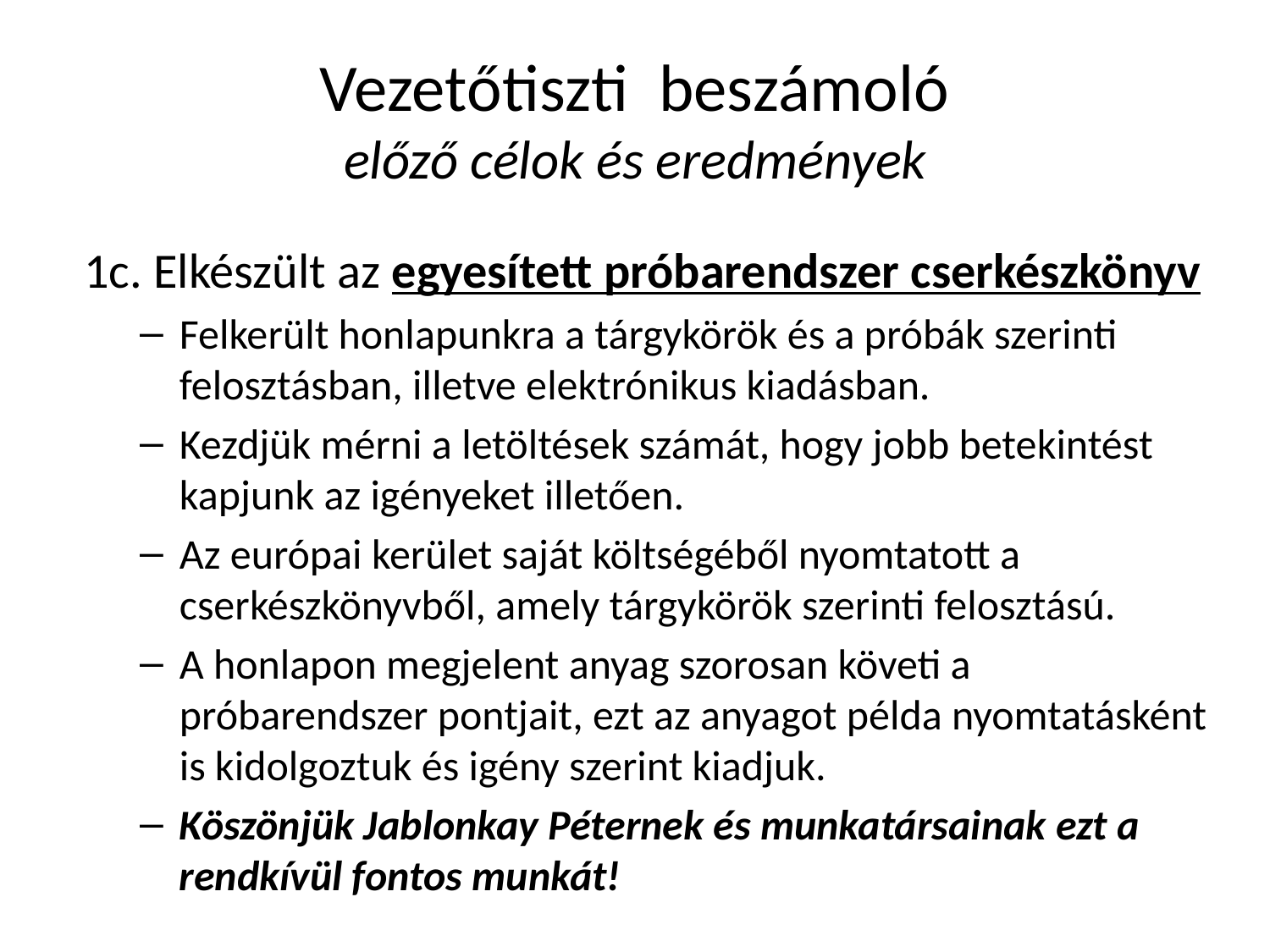

# Vezetőtiszti  beszámoló előző célok és eredmények
1c. Elkészült az egyesített próbarendszer cserkészkönyv
Felkerült honlapunkra a tárgykörök és a próbák szerinti felosztásban, illetve elektrónikus kiadásban.
Kezdjük mérni a letöltések számát, hogy jobb betekintést kapjunk az igényeket illetően.
Az európai kerület saját költségéből nyomtatott a cserkészkönyvből, amely tárgykörök szerinti felosztású.
A honlapon megjelent anyag szorosan követi a próbarendszer pontjait, ezt az anyagot példa nyomtatásként is kidolgoztuk és igény szerint kiadjuk.
Köszönjük Jablonkay Péternek és munkatársainak ezt a rendkívül fontos munkát!